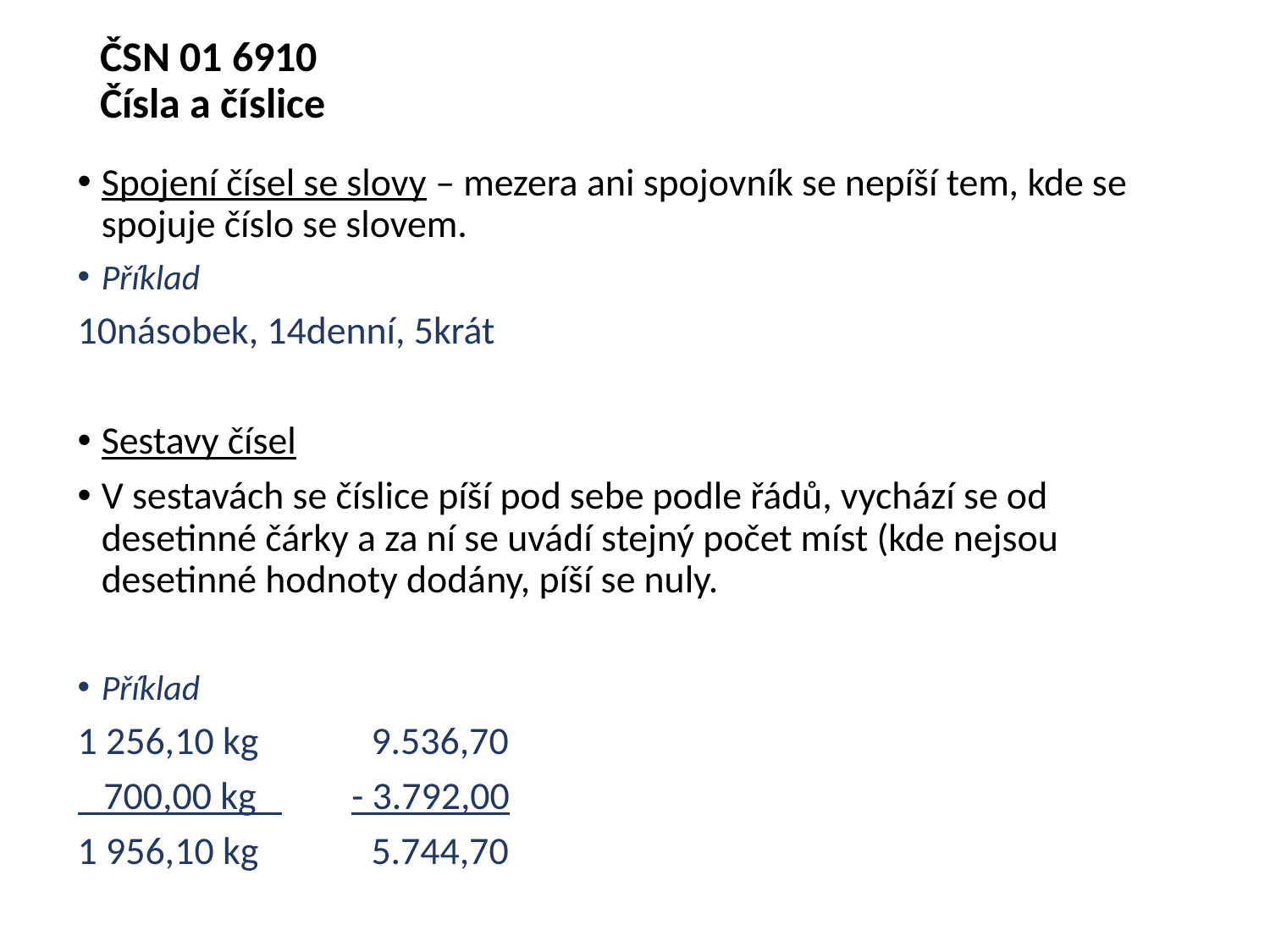

# ČSN 01 6910 Čísla a číslice
Spojení čísel se slovy – mezera ani spojovník se nepíší tem, kde se spojuje číslo se slovem.
Příklad
10násobek, 14denní, 5krát

Sestavy čísel
V sestavách se číslice píší pod sebe podle řádů, vychází se od desetinné čárky a za ní se uvádí stejný počet míst (kde nejsou desetinné hodnoty dodány, píší se nuly.

Příklad
1 256,10 kg             9.536,70
   700,00 kg           - 3.792,00
1 956,10 kg             5.744,70